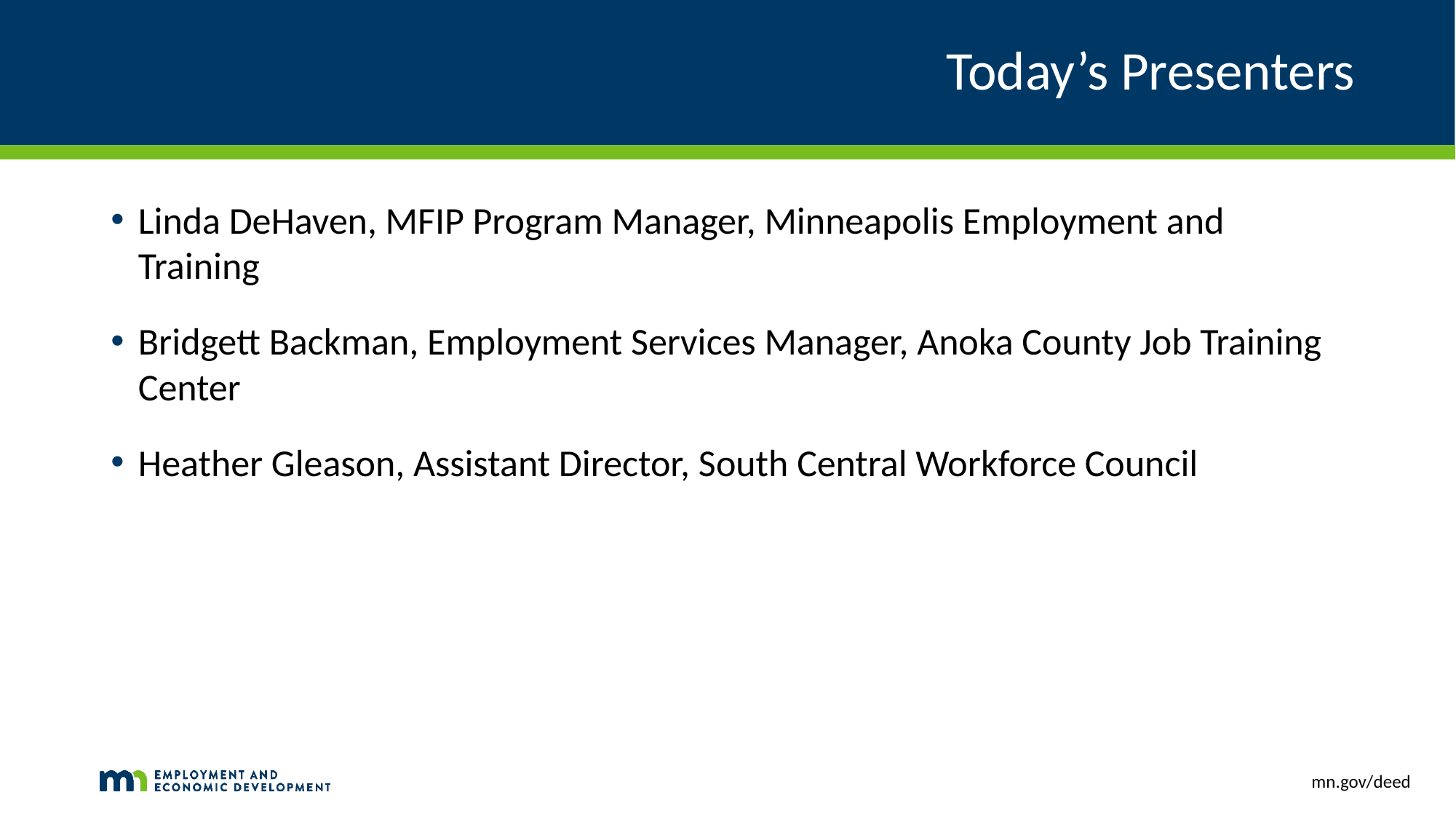

# Today’s Presenters
Linda DeHaven, MFIP Program Manager, Minneapolis Employment and Training
Bridgett Backman, Employment Services Manager, Anoka County Job Training Center
Heather Gleason, Assistant Director, South Central Workforce Council

mn.gov/deed